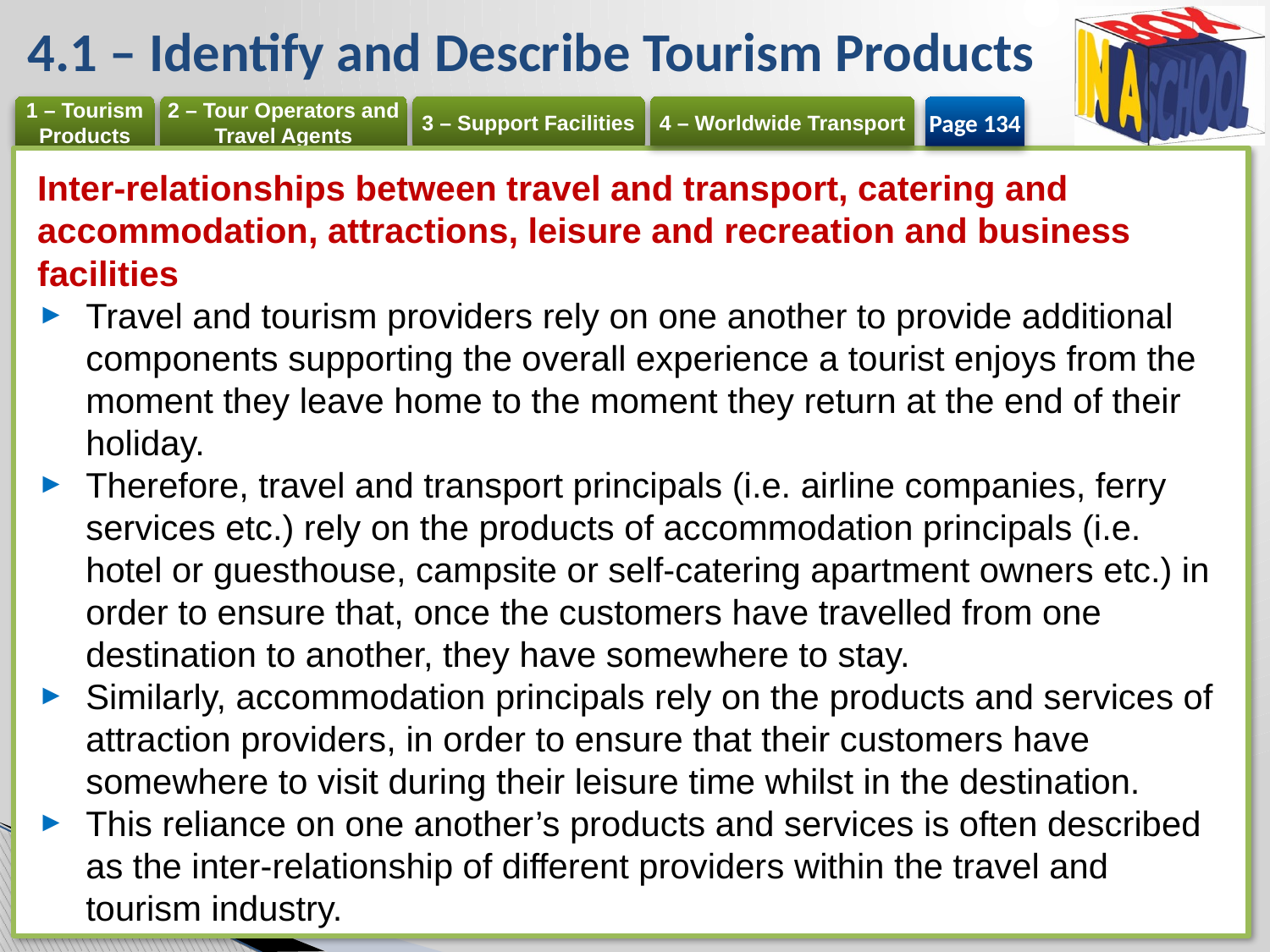

# 4.1 – Identify and Describe Tourism Products
Page 134
Inter-relationships between travel and transport, catering and accommodation, attractions, leisure and recreation and business facilities
Travel and tourism providers rely on one another to provide additional components supporting the overall experience a tourist enjoys from the moment they leave home to the moment they return at the end of their holiday.
Therefore, travel and transport principals (i.e. airline companies, ferry services etc.) rely on the products of accommodation principals (i.e. hotel or guesthouse, campsite or self-catering apartment owners etc.) in order to ensure that, once the customers have travelled from one destination to another, they have somewhere to stay.
Similarly, accommodation principals rely on the products and services of attraction providers, in order to ensure that their customers have somewhere to visit during their leisure time whilst in the destination.
This reliance on one another’s products and services is often described as the inter-relationship of different providers within the travel and tourism industry.